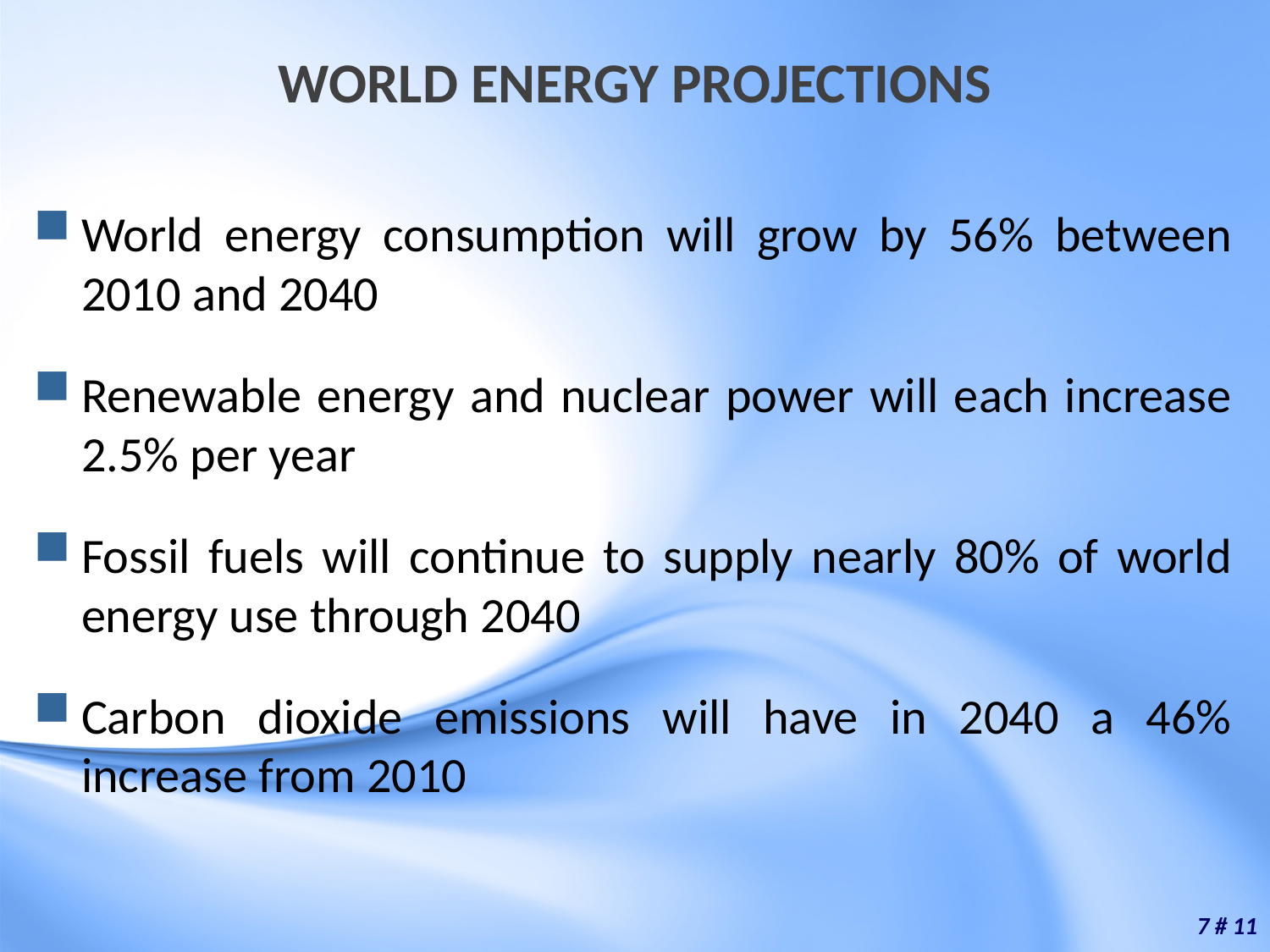

# WORLD ENERGY PROJECTIONS
World energy consumption will grow by 56% between 2010 and 2040
Renewable energy and nuclear power will each increase 2.5% per year
Fossil fuels will continue to supply nearly 80% of world energy use through 2040
Carbon dioxide emissions will have in 2040 a 46% increase from 2010
7 # 11